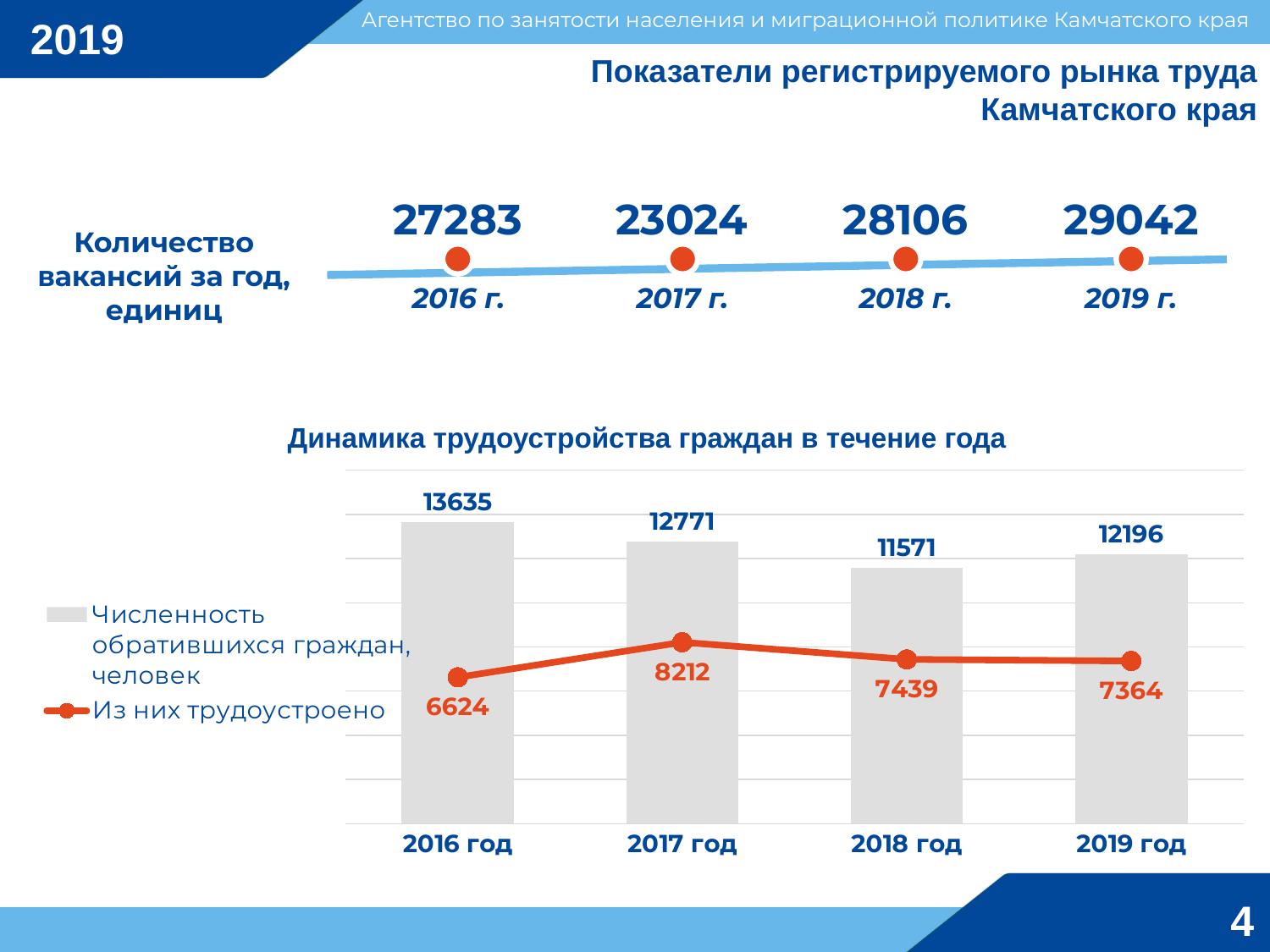

Агентство по занятости населения и миграционной политике Камчатского края
2019
Показатели регистрируемого рынка труда Камчатского края
27283
23024
28106
29042
Количество вакансий за год, единиц

2016 г.
2017 г.
2018 г.
2019 г.
Динамика трудоустройства граждан в течение года

### Chart

| Category | Численность обратившихся граждан, человек | Из них трудоустроено |
|---|---|---|
| 2016 год | 13635.0 | 6624.0 |
| 2017 год | 12771.0 | 8212.0 |
| 2018 год | 11571.0 | 7439.0 |
| 2019 год | 12196.0 | 7364.0 |
4